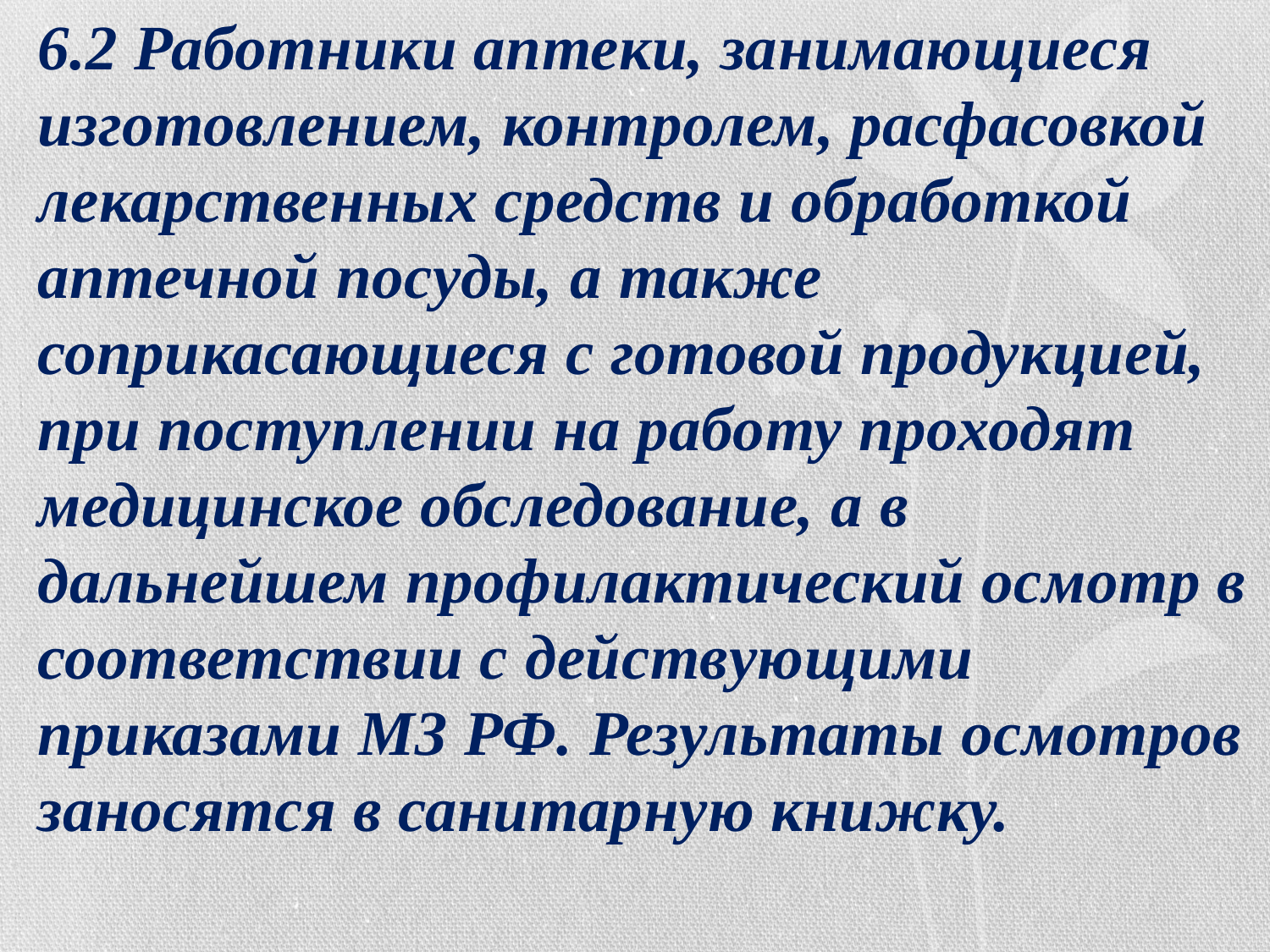

6.2 Работники аптеки, занимающиеся изготовлением, контролем, расфасовкой лекарственных средств и обработкой аптечной посуды, а также соприкасающиеся с готовой продукцией, при поступлении на работу проходят медицинское обследование, а в дальнейшем профилактический осмотр в соответствии с действующими приказами МЗ РФ. Результаты осмотров заносятся в санитарную книжку.